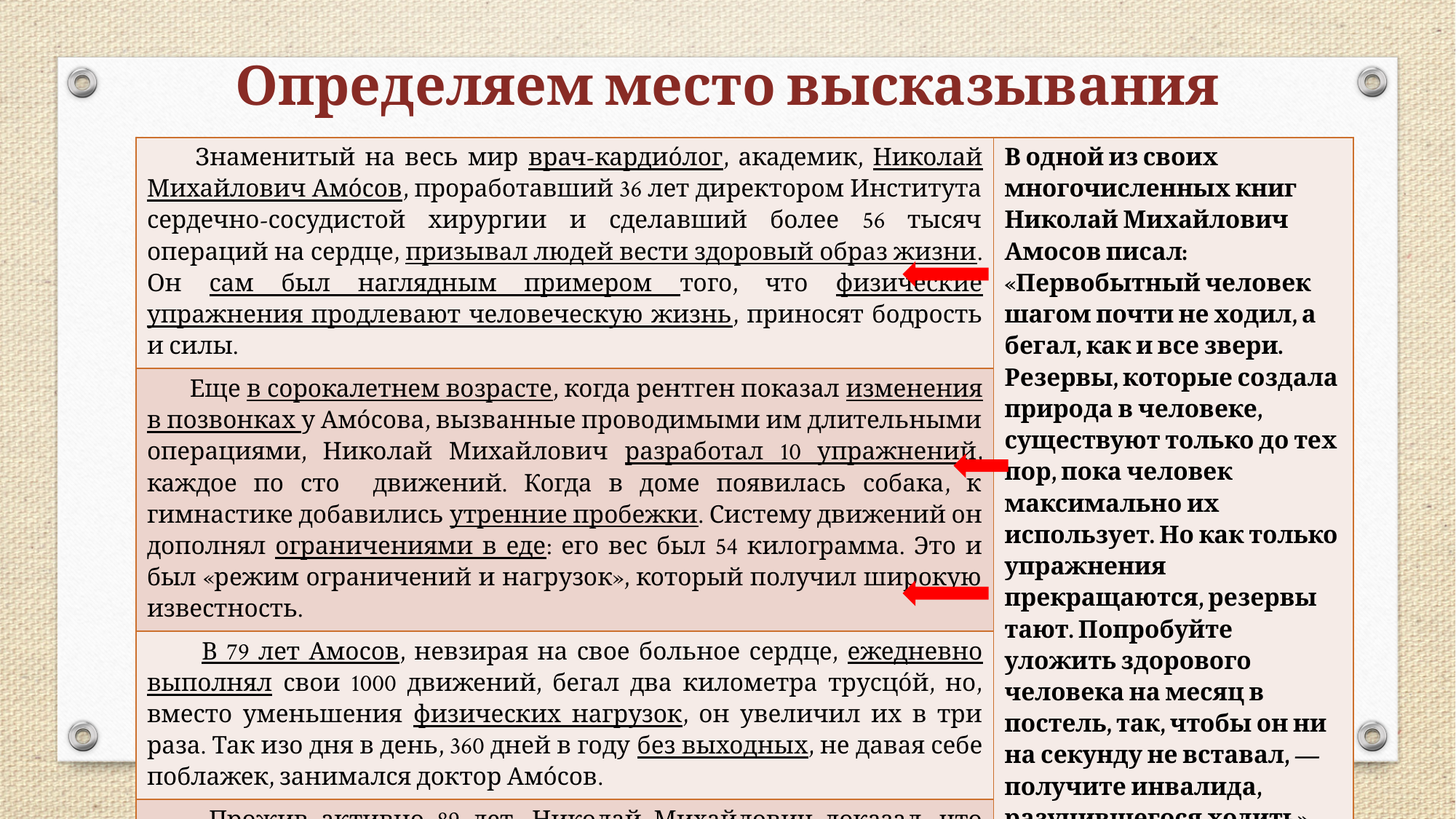

# Определяем место высказывания
| Знаменитый на весь мир врач-кардио́лог, академик, Николай Михайлович Амо́сов, проработавший 36 лет директором Института сердечно-сосудистой хирургии и сделавший более 56 тысяч операций на сердце, призывал людей вести здоровый образ жизни. Он сам был наглядным примером того, что физические упражнения продлевают человеческую жизнь, приносят бодрость и силы. | В одной из своих многочисленных книг Николай Михайлович Амосов писал: «Первобытный человек шагом почти не ходил, а бегал, как и все звери. Резервы, которые создала природа в человеке, существуют только до тех пор, пока человек максимально их использует. Но как только упражнения прекращаются, резервы тают. Попробуйте уложить здорового человека на месяц в постель, так, чтобы он ни на секунду не вставал, — получите инвалида, разучившегося ходить». |
| --- | --- |
| Еще в сорокалетнем возрасте, когда рентген показал изменения в позвонках у Амо́сова, вызванные проводимыми им длительными операциями, Николай Михайлович разработал 10 упражнений, каждое по сто движений. Когда в доме появилась собака, к гимнастике добавились утренние пробежки. Систему движений он дополнял ограничениями в еде: его вес был 54 килограмма. Это и был «режим ограничений и нагрузок», который получил широкую известность. |  |
| В 79 лет Амосов, невзирая на свое больное сердце, ежедневно выполнял свои 1000 движений, бегал два километра трусцо́й, но, вместо уменьшения физических нагрузок, он увеличил их в три раза. Так изо дня в день, 360 дней в году без выходных, не давая себе поблажек, занимался доктор Амо́сов. |  |
| Прожив активно 89 лет, Николай Михайлович доказал, что человек может не только замедлить старение, но даже победить такую суровую болезнь, как порок сердца. |  |